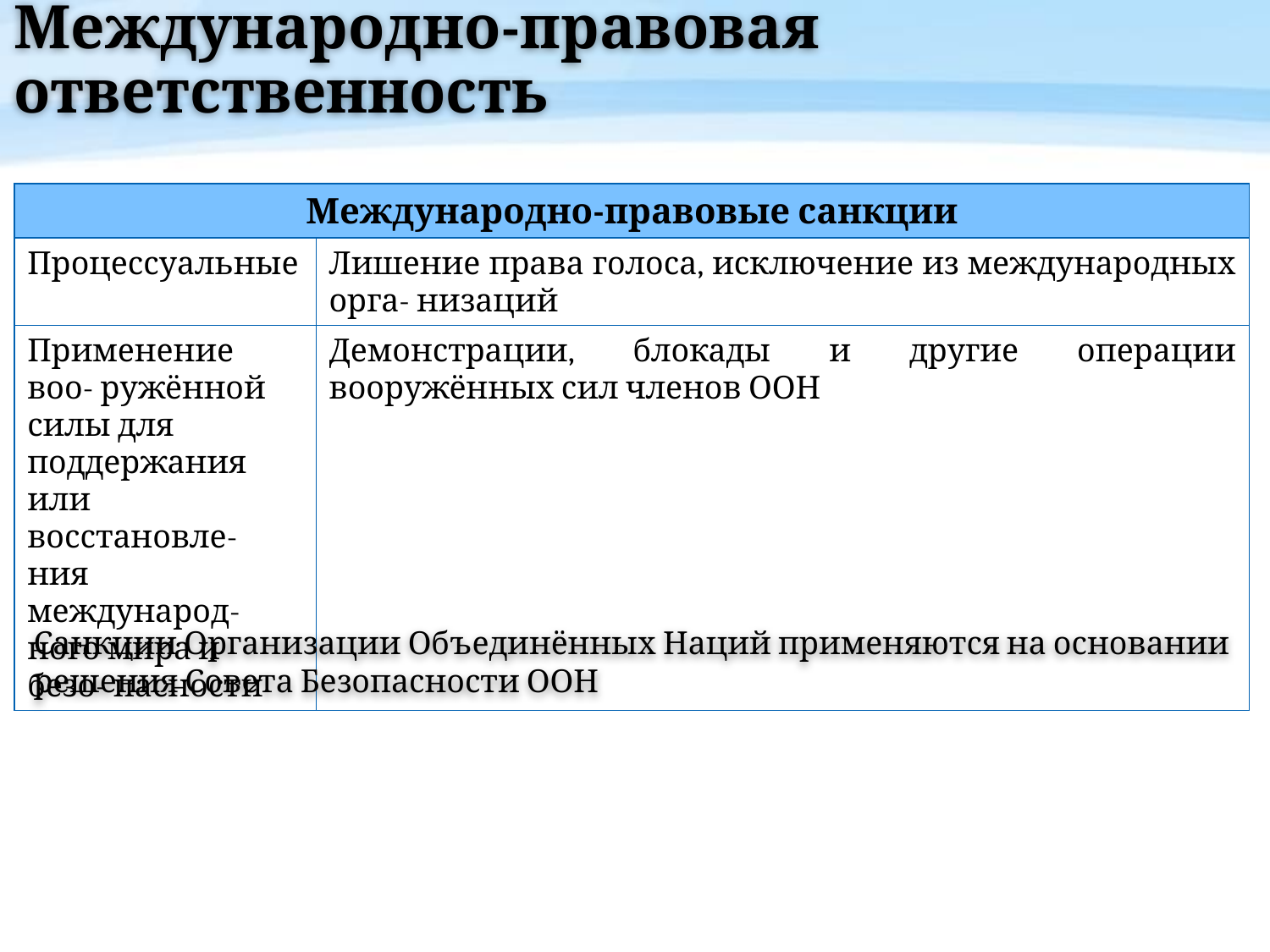

# Международно-правовая ответственность
| Международно-правовые санкции |  |
| --- | --- |
| Процессуальные | Лишение права голоса, исключение из международных орга- низаций |
| Применение воо- ружённой силы для поддержания или восстановле- ния международ- ного мира и безо- пасности | Демонстрации, блокады и другие операции вооружённых сил членов ООН |
Санкции Организации Объединённых Наций применяются на основании решения Совета Безопасности ООН